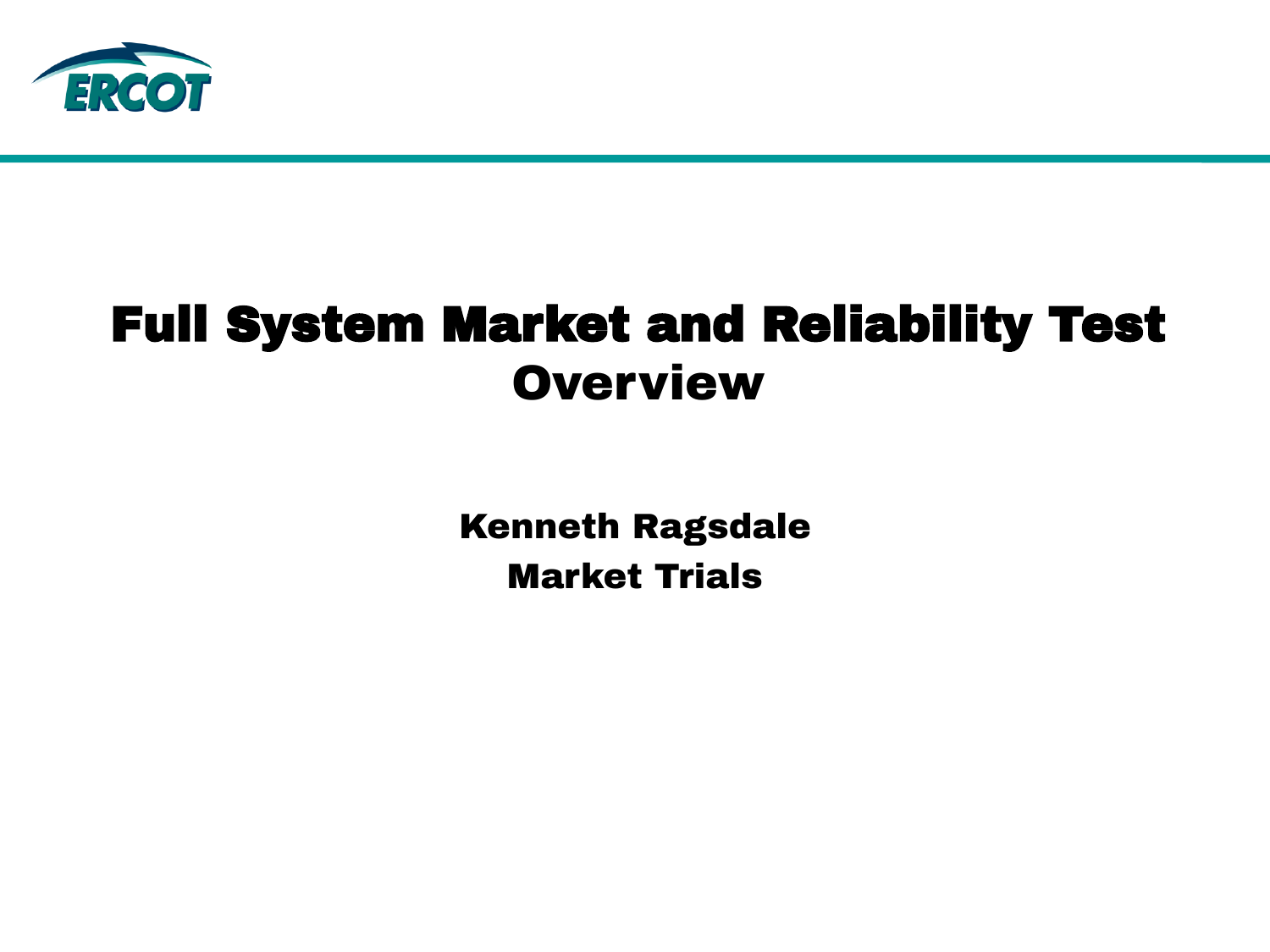

# Full System Market and Reliability Test Overview
Kenneth Ragsdale
Market Trials